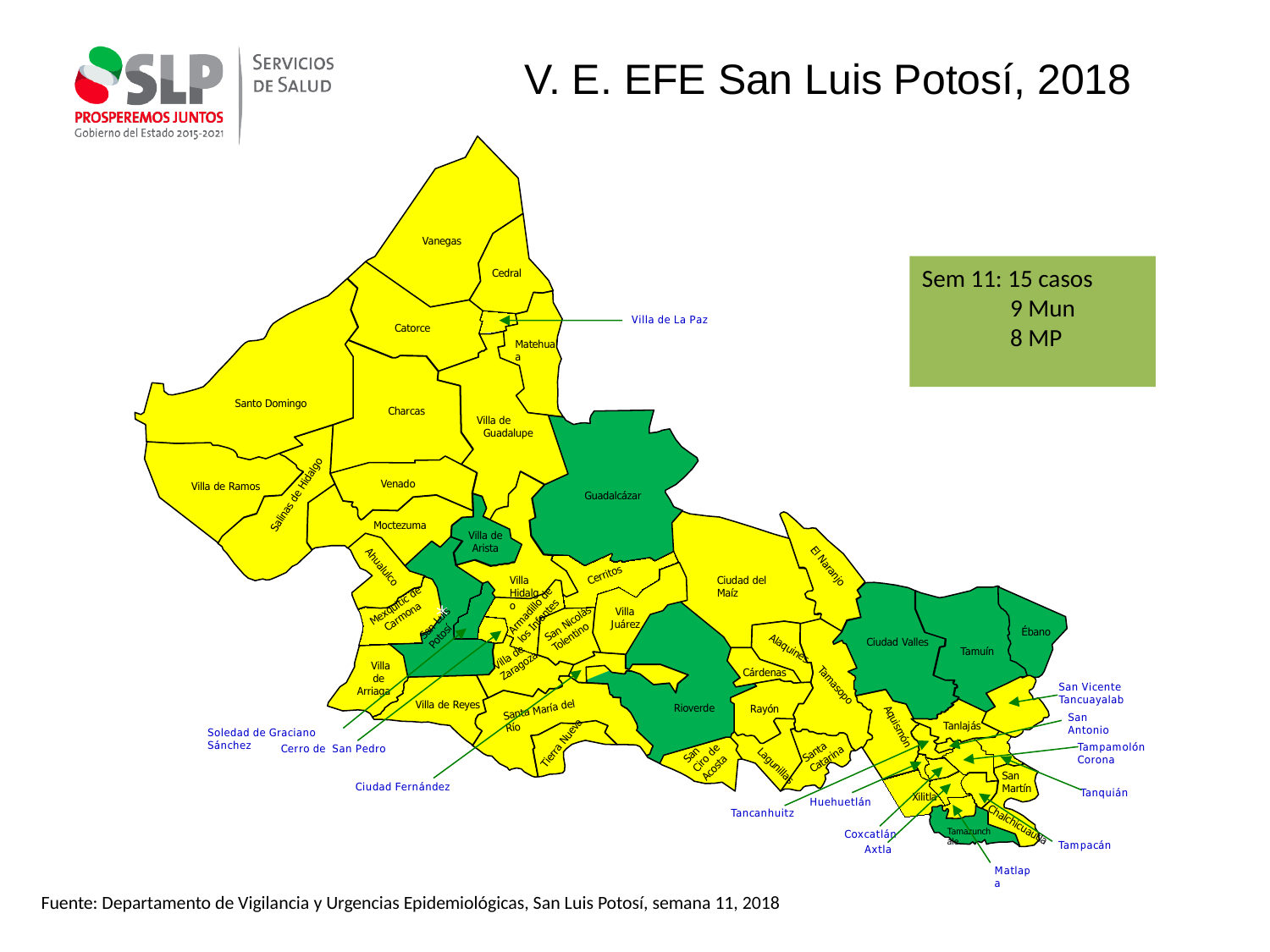

V. E. EFE San Luis Potosí, 2018

Vanegas
Cedral

Villa de La Paz

Catorce

Matehuala

Santo Domingo
Charcas
Villa de
  Guadalupe

Venado

Villa de Ramos
Salinas de Hidalgo

Guadalcázar

Moctezuma

Villa de
Arista

     Villa  Hidalgo

Cerritos
El Naranjo
Ahualulco

Ciudad del Maíz

   *

Mexquitic de Carmona

Armadillo de los Infantes

San Luis Potosí
Villa Juárez

San Nicolás
Tolentino

Ébano

Ciudad Valles

Tamuín

Villa de Zaragoza

Alaquines

    Villa
   de
Arriaga

Cárdenas

San Vicente Tancuayalab

Tamasopo

Villa de Reyes

Rioverde

Santa María del  Río
Rayón

San Antonio

Tierra Nueva

Tanlajás

Soledad de Graciano Sánchez
Aquismón

San
Ciro de Acosta

Santa
Catarina
Tampamolón Corona
Cerro de  San Pedro

Lagunillas

San
Martín

Ciudad Fernández

Tanquián

Xilitla

Huehuetlán

Tancanhuitz

Chalchicuautla
Tamazunchale
Coxcatlán

Tampacán
Axtla
Matlapa
Sem 11: 15 casos
                9 Mun
                8 MP
Fuente: Departamento de Vigilancia y Urgencias Epidemiológicas, San Luis Potosí, semana 11, 2018